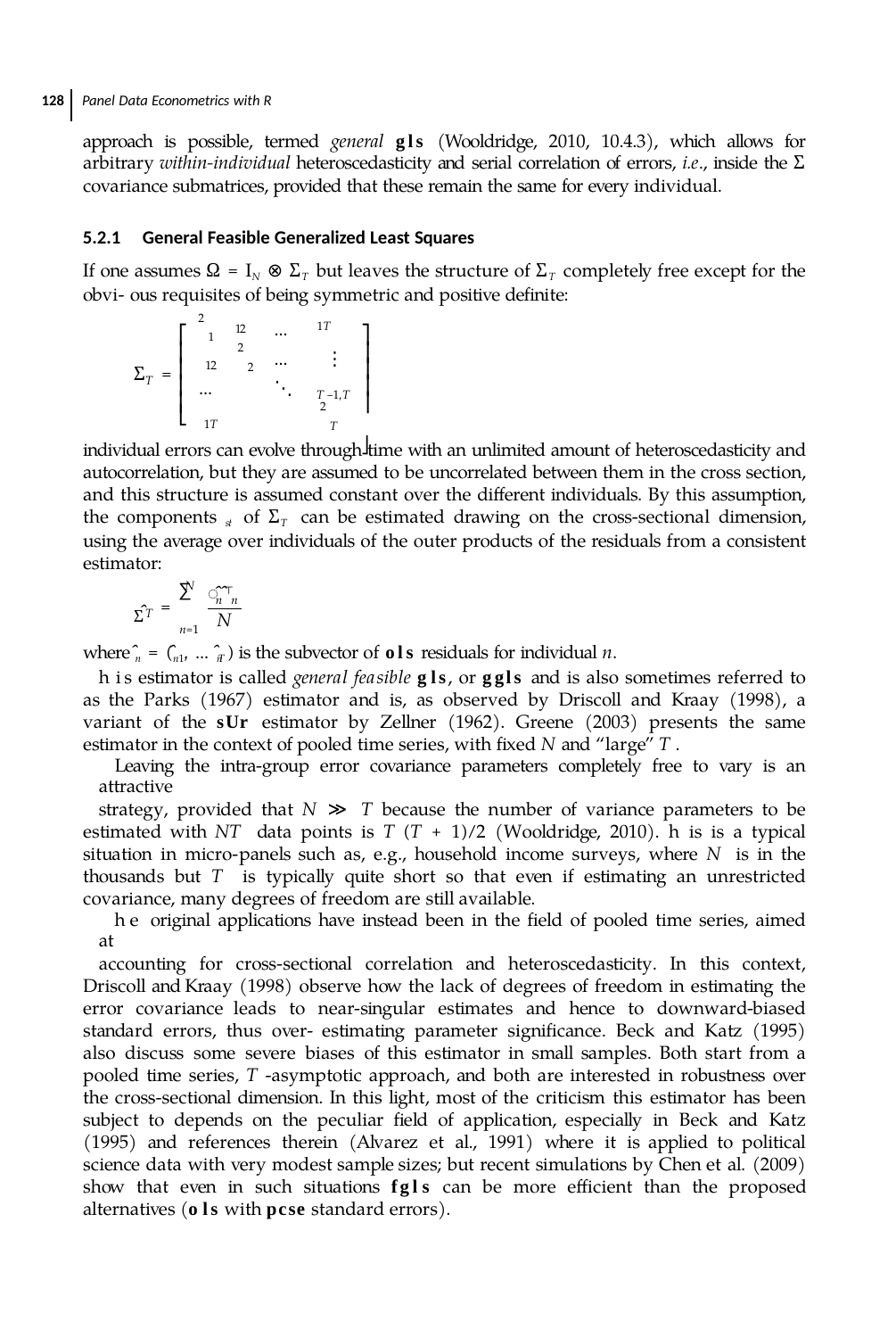

128  Panel Data Econometrics with R

approach is possible, termed general gls (Wooldridge, 2010, 10.4.3), which allows for arbitrary within-individual heteroscedasticity and serial correlation of errors, i.e., inside the Σ covariance submatrices, provided that these remain the same for every individual.

5.2.1  General Feasible Generalized Least Squares
If one assumes Ω = IN  ⊗ ΣT  but leaves the structure of ΣT  completely free except for the obvi- ous requisites of being symmetric and positive deﬁnite:

…
…
⋱
2
12
1T
⎤
⋮
⎡
1
2
⎥
⎢

⎥
⎢
12
2
Σ  =
T
⎢
⎥
…
T –1,T
⎥⎦
⎢
2
⎣

1T
T
individual errors can evolve through time with an unlimited amount of heteroscedasticity and autocorrelation, but they are assumed to be uncorrelated between them in the cross section, and this structure is assumed constant over the different individuals. By this assumption, the components st of ΣT can be estimated drawing on the cross-sectional dimension, using the average over individuals of the outer products of the residuals from a consistent estimator:
N
∑
̂ ̂⊤
Σ̂
n n
N
=
T

n=1
where ̂n = (̂n1, … ̂nT ) is the subvector of ols residuals for individual n.
his estimator is called general feasible gls, or ggls and is also sometimes referred to as the Parks (1967) estimator and is, as observed by Driscoll and Kraay (1998), a variant of the sur estimator by Zellner (1962). Greene (2003) presents the same estimator in the context of pooled time series, with ﬁxed N and “large” T .
Leaving the intra-group error covariance parameters completely free to vary is an attractive
strategy, provided that N ≫ T because the number of variance parameters to be estimated with NT  data points is T (T + 1)∕2 (Wooldridge, 2010). his is a typical situation in micro-panels such as, e.g., household income surveys, where N  is in the thousands but T  is typically quite short so that even if estimating an unrestricted covariance, many degrees of freedom are still available.
he original applications have instead been in the ﬁeld of pooled time series, aimed at
accounting for cross-sectional correlation and heteroscedasticity. In this context, Driscoll and Kraay (1998) observe how the lack of degrees of freedom in estimating the error covariance leads to near-singular estimates and hence to downward-biased standard errors, thus over- estimating parameter signiﬁcance. Beck and Katz (1995) also discuss some severe biases of this estimator in small samples. Both start from a pooled time series, T -asymptotic approach, and both are interested in robustness over the cross-sectional dimension. In this light, most of the criticism this estimator has been subject to depends on the peculiar ﬁeld of application, especially in Beck and Katz (1995) and references therein (Alvarez et al., 1991) where it is applied to political science data with very modest sample sizes; but recent simulations by Chen et al. (2009) show that even in such situations fgls can be more eﬃcient than the proposed alternatives (ols with pcse standard errors).